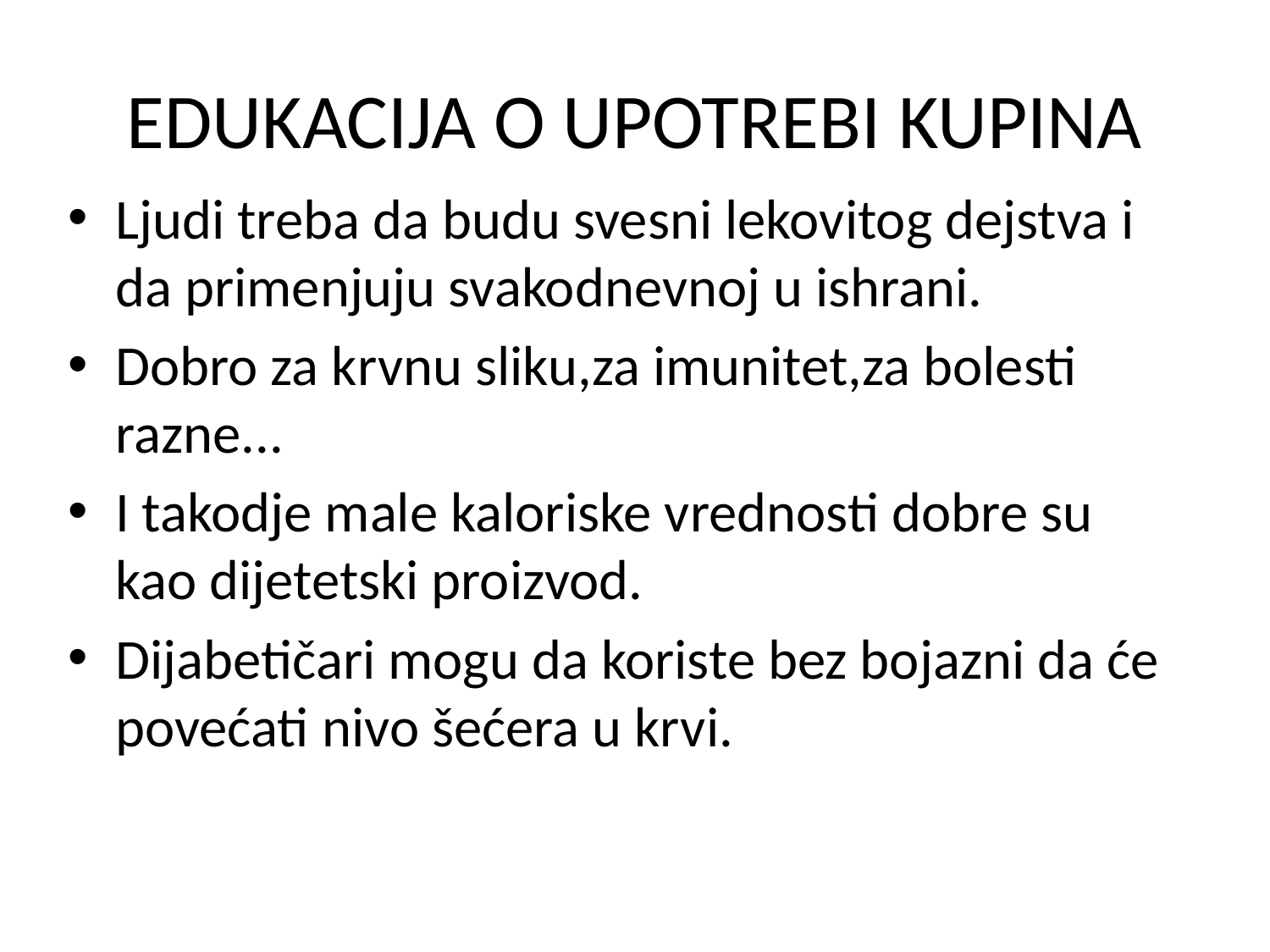

# EDUKACIJA O UPOTREBI KUPINA
Ljudi treba da budu svesni lekovitog dejstva i da primenjuju svakodnevnoj u ishrani.
Dobro za krvnu sliku,za imunitet,za bolesti razne...
I takodje male kaloriske vrednosti dobre su kao dijetetski proizvod.
Dijabetičari mogu da koriste bez bojazni da će povećati nivo šećera u krvi.